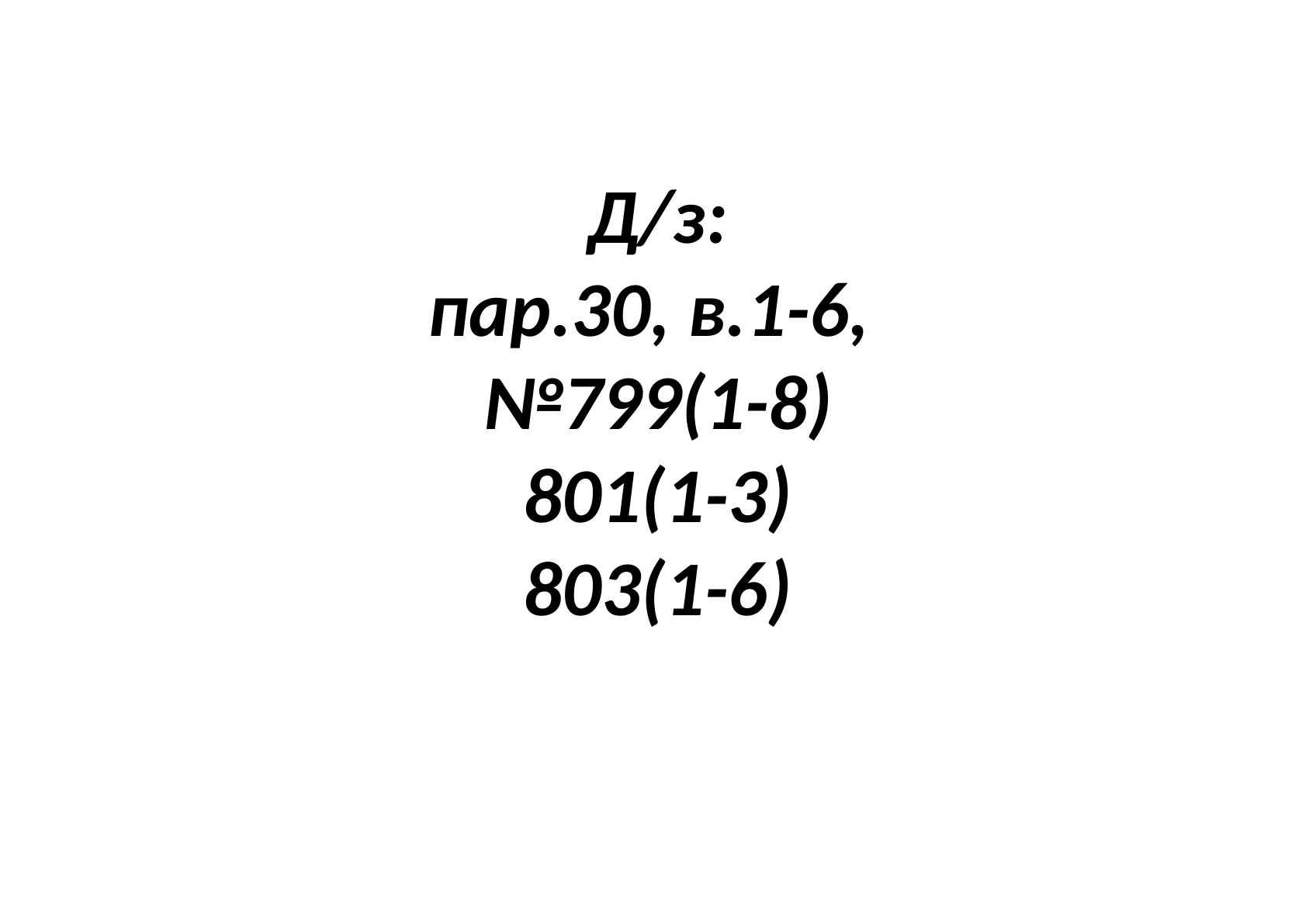

# Д/з: пар.30, в.1-6, №799(1-8) 801(1-3) 803(1-6)